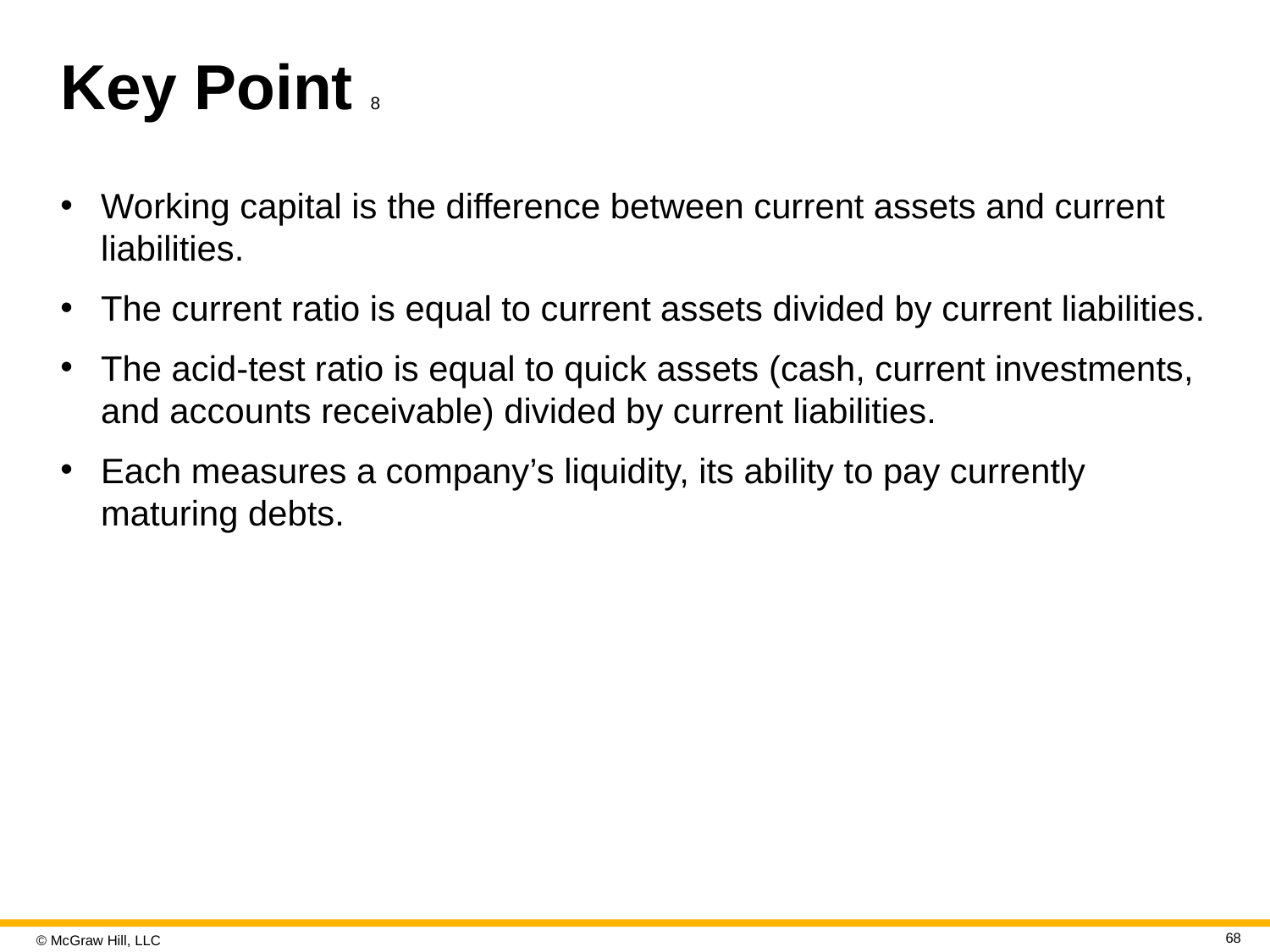

# Key Point 8
Working capital is the difference between current assets and current liabilities.
The current ratio is equal to current assets divided by current liabilities.
The acid-test ratio is equal to quick assets (cash, current investments, and accounts receivable) divided by current liabilities.
Each measures a company’s liquidity, its ability to pay currently maturing debts.
68